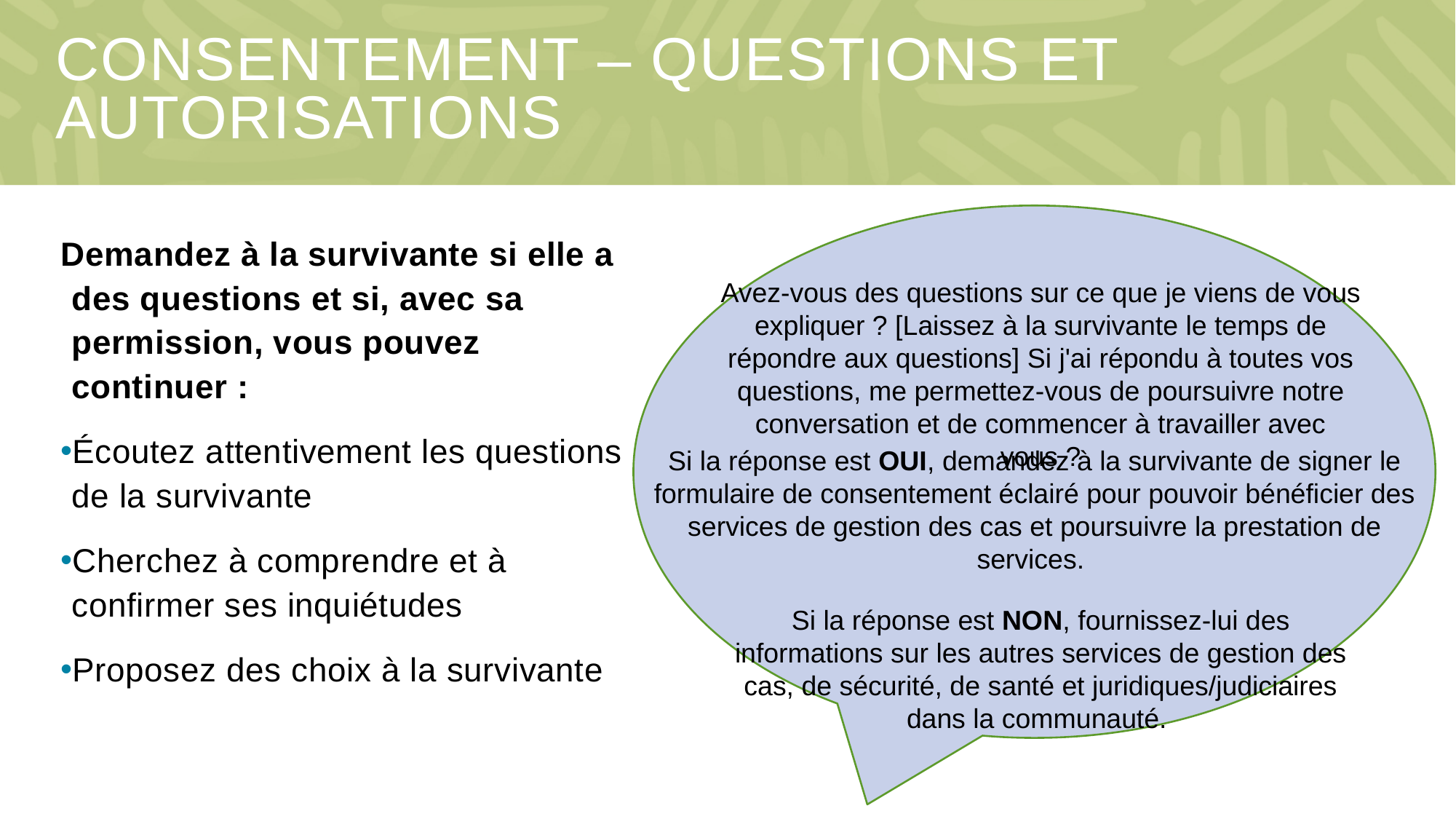

# Consentement – Questions et autorisations

Demandez à la survivante si elle a des questions et si, avec sa permission, vous pouvez continuer :
Écoutez attentivement les questions de la survivante
Cherchez à comprendre et à confirmer ses inquiétudes
Proposez des choix à la survivante
Avez-vous des questions sur ce que je viens de vous expliquer ? [Laissez à la survivante le temps de répondre aux questions] Si j'ai répondu à toutes vos questions, me permettez-vous de poursuivre notre conversation et de commencer à travailler avec vous ?

Si la réponse est NON, fournissez-lui des informations sur les autres services de gestion des cas, de sécurité, de santé et juridiques/judiciaires dans la communauté.
Si la réponse est OUI, demandez à la survivante de signer le formulaire de consentement éclairé pour pouvoir bénéficier des services de gestion des cas et poursuivre la prestation de services.